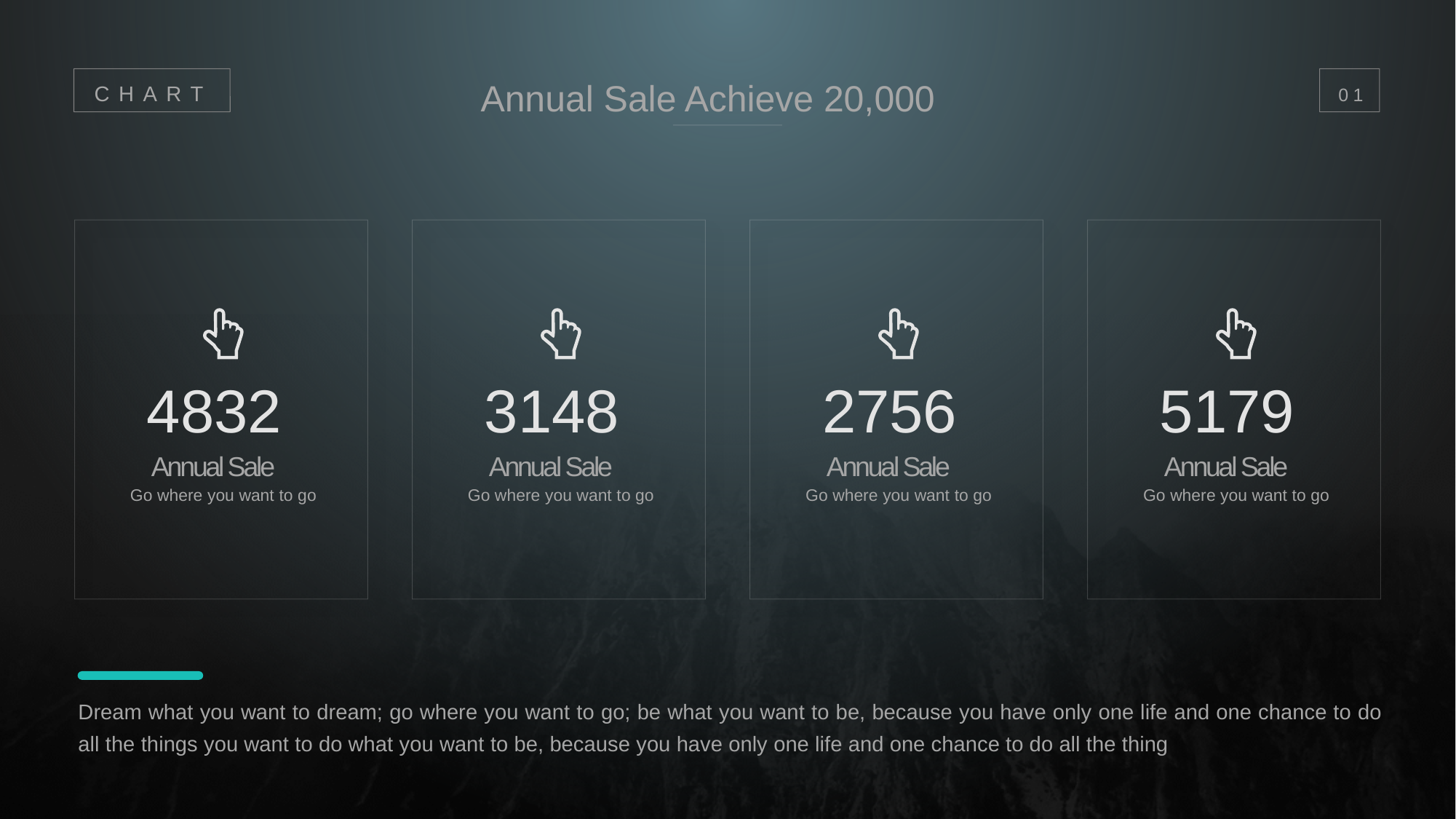

Annual Sale Achieve 20,000
CHART

01

4832
Annual Sale
Go where you want to go

3148
Annual Sale
Go where you want to go

2756
Annual Sale
Go where you want to go

5179
Annual Sale
Go where you want to go

Dream what you want to dream; go where you want to go; be what you want to be, because you have only one life and one chance to do all the things you want to do what you want to be, because you have only one life and one chance to do all the thing